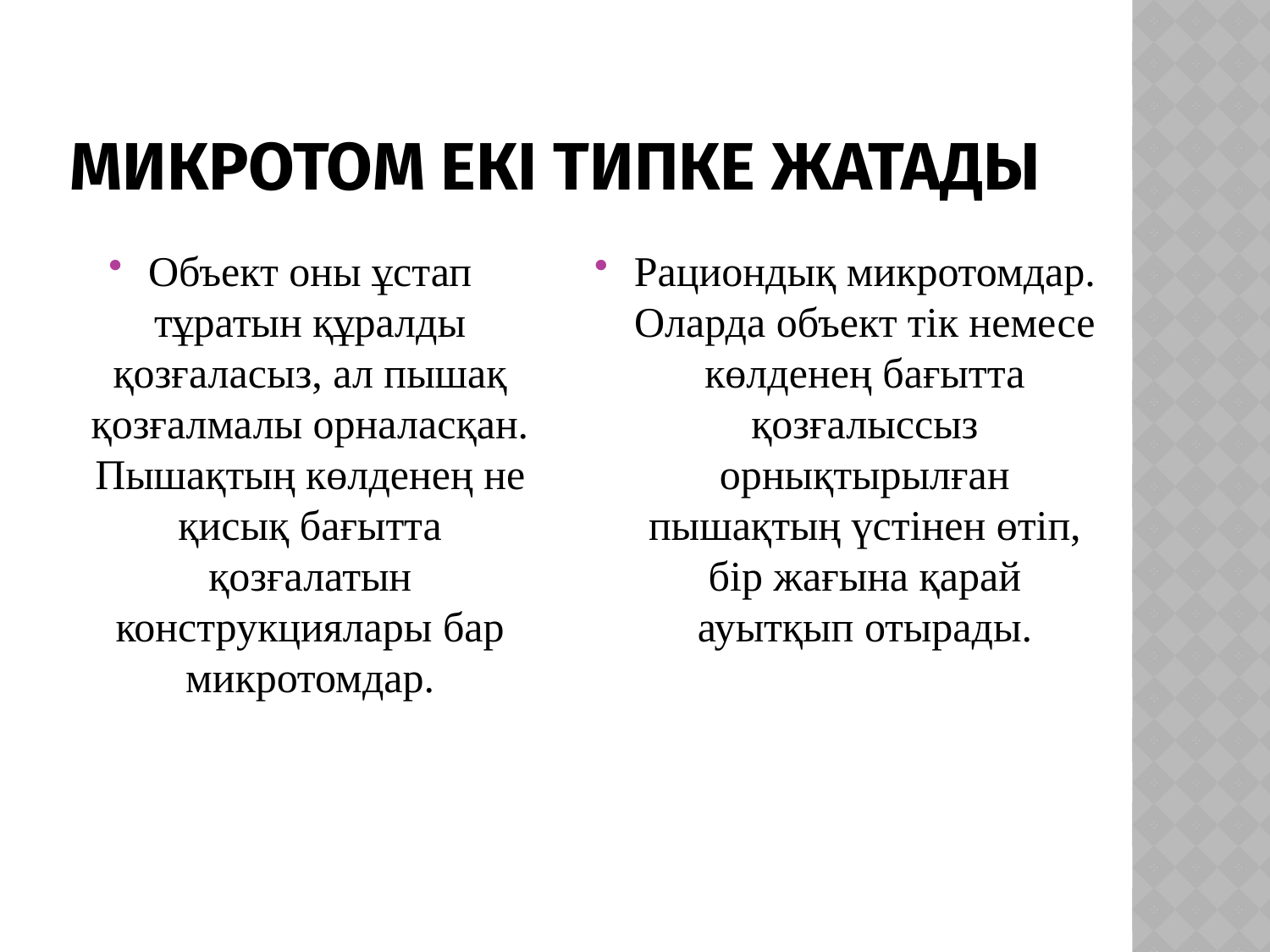

# МИкротом екі типке жатады
Объект оны ұстап тұратын құралды қозғаласыз, ал пышақ қозғалмалы орналасқан. Пышақтың көлденең не қисық бағытта қозғалатын конструкциялары бар микротомдар.

Рациондық микротомдар. Оларда объект тік немесе көлденең бағытта қозғалыссыз орнықтырылған пышақтың үстінен өтіп, бір жағына қарай ауытқып отырады.